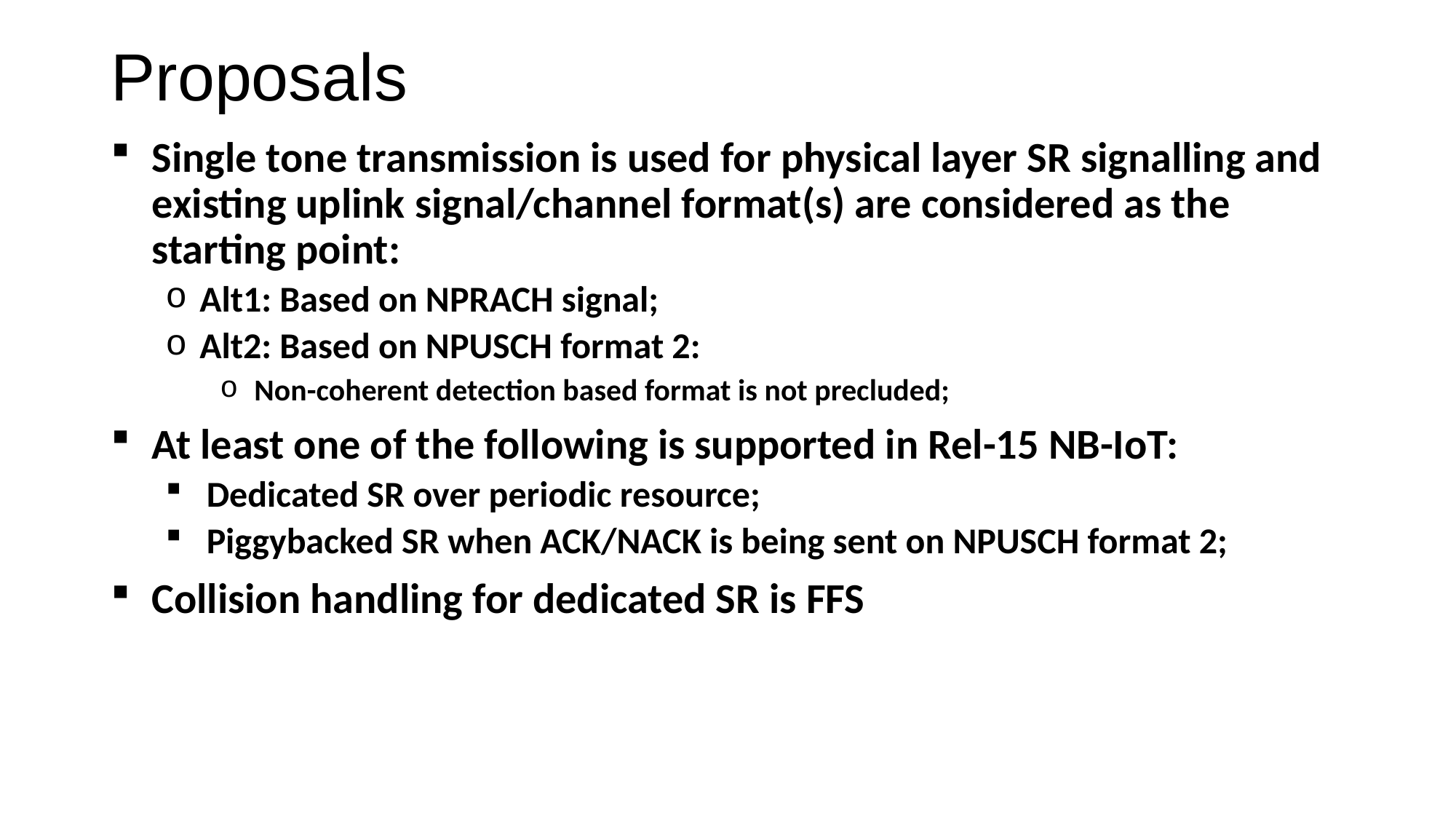

# Proposals
Single tone transmission is used for physical layer SR signalling and existing uplink signal/channel format(s) are considered as the starting point:
Alt1: Based on NPRACH signal;
Alt2: Based on NPUSCH format 2:
Non-coherent detection based format is not precluded;
At least one of the following is supported in Rel-15 NB-IoT:
Dedicated SR over periodic resource;
Piggybacked SR when ACK/NACK is being sent on NPUSCH format 2;
Collision handling for dedicated SR is FFS